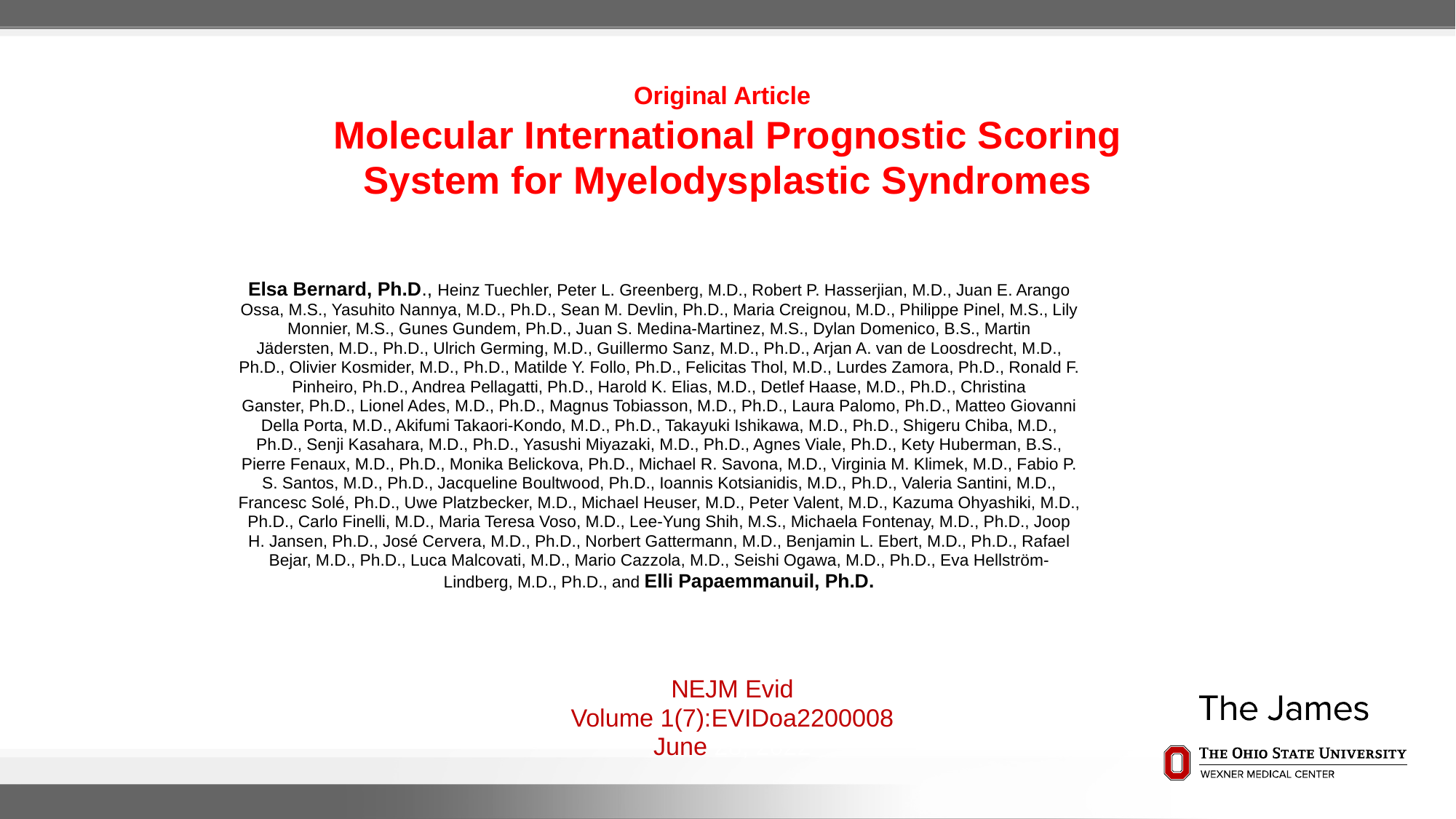

Original Article
Molecular International Prognostic Scoring System for Myelodysplastic Syndromes
Elsa Bernard, Ph.D., Heinz Tuechler, Peter L. Greenberg, M.D., Robert P. Hasserjian, M.D., Juan E. Arango Ossa, M.S., Yasuhito Nannya, M.D., Ph.D., Sean M. Devlin, Ph.D., Maria Creignou, M.D., Philippe Pinel, M.S., Lily Monnier, M.S., Gunes Gundem, Ph.D., Juan S. Medina-Martinez, M.S., Dylan Domenico, B.S., Martin Jädersten, M.D., Ph.D., Ulrich Germing, M.D., Guillermo Sanz, M.D., Ph.D., Arjan A. van de Loosdrecht, M.D., Ph.D., Olivier Kosmider, M.D., Ph.D., Matilde Y. Follo, Ph.D., Felicitas Thol, M.D., Lurdes Zamora, Ph.D., Ronald F. Pinheiro, Ph.D., Andrea Pellagatti, Ph.D., Harold K. Elias, M.D., Detlef Haase, M.D., Ph.D., Christina Ganster, Ph.D., Lionel Ades, M.D., Ph.D., Magnus Tobiasson, M.D., Ph.D., Laura Palomo, Ph.D., Matteo Giovanni Della Porta, M.D., Akifumi Takaori-Kondo, M.D., Ph.D., Takayuki Ishikawa, M.D., Ph.D., Shigeru Chiba, M.D., Ph.D., Senji Kasahara, M.D., Ph.D., Yasushi Miyazaki, M.D., Ph.D., Agnes Viale, Ph.D., Kety Huberman, B.S., Pierre Fenaux, M.D., Ph.D., Monika Belickova, Ph.D., Michael R. Savona, M.D., Virginia M. Klimek, M.D., Fabio P. S. Santos, M.D., Ph.D., Jacqueline Boultwood, Ph.D., Ioannis Kotsianidis, M.D., Ph.D., Valeria Santini, M.D., Francesc Solé, Ph.D., Uwe Platzbecker, M.D., Michael Heuser, M.D., Peter Valent, M.D., Kazuma Ohyashiki, M.D., Ph.D., Carlo Finelli, M.D., Maria Teresa Voso, M.D., Lee-Yung Shih, M.S., Michaela Fontenay, M.D., Ph.D., Joop H. Jansen, Ph.D., José Cervera, M.D., Ph.D., Norbert Gattermann, M.D., Benjamin L. Ebert, M.D., Ph.D., Rafael Bejar, M.D., Ph.D., Luca Malcovati, M.D., Mario Cazzola, M.D., Seishi Ogawa, M.D., Ph.D., Eva Hellström-Lindberg, M.D., Ph.D., and Elli Papaemmanuil, Ph.D.
NEJM Evid
Volume 1(7):EVIDoa2200008
June 28, 2022